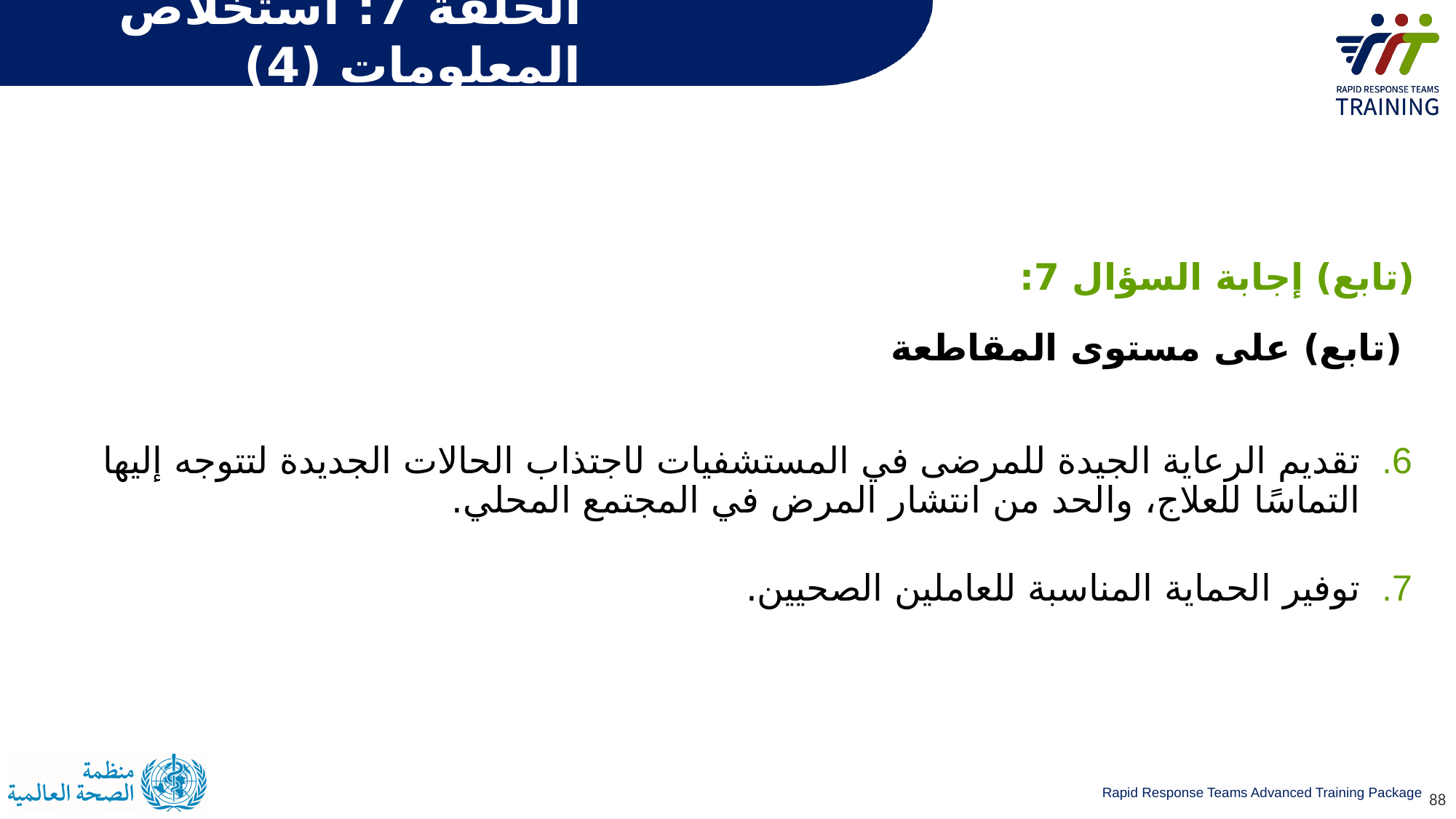

# الحلقة 7: استخلاص المعلومات (4)
(تابع) إجابة السؤال 7:
 (تابع) على مستوى المقاطعة

تقديم الرعاية الجيدة للمرضى في المستشفيات لاجتذاب الحالات الجديدة لتتوجه إليها التماسًا للعلاج، والحد من انتشار المرض في المجتمع المحلي.

توفير الحماية المناسبة للعاملين الصحيين.